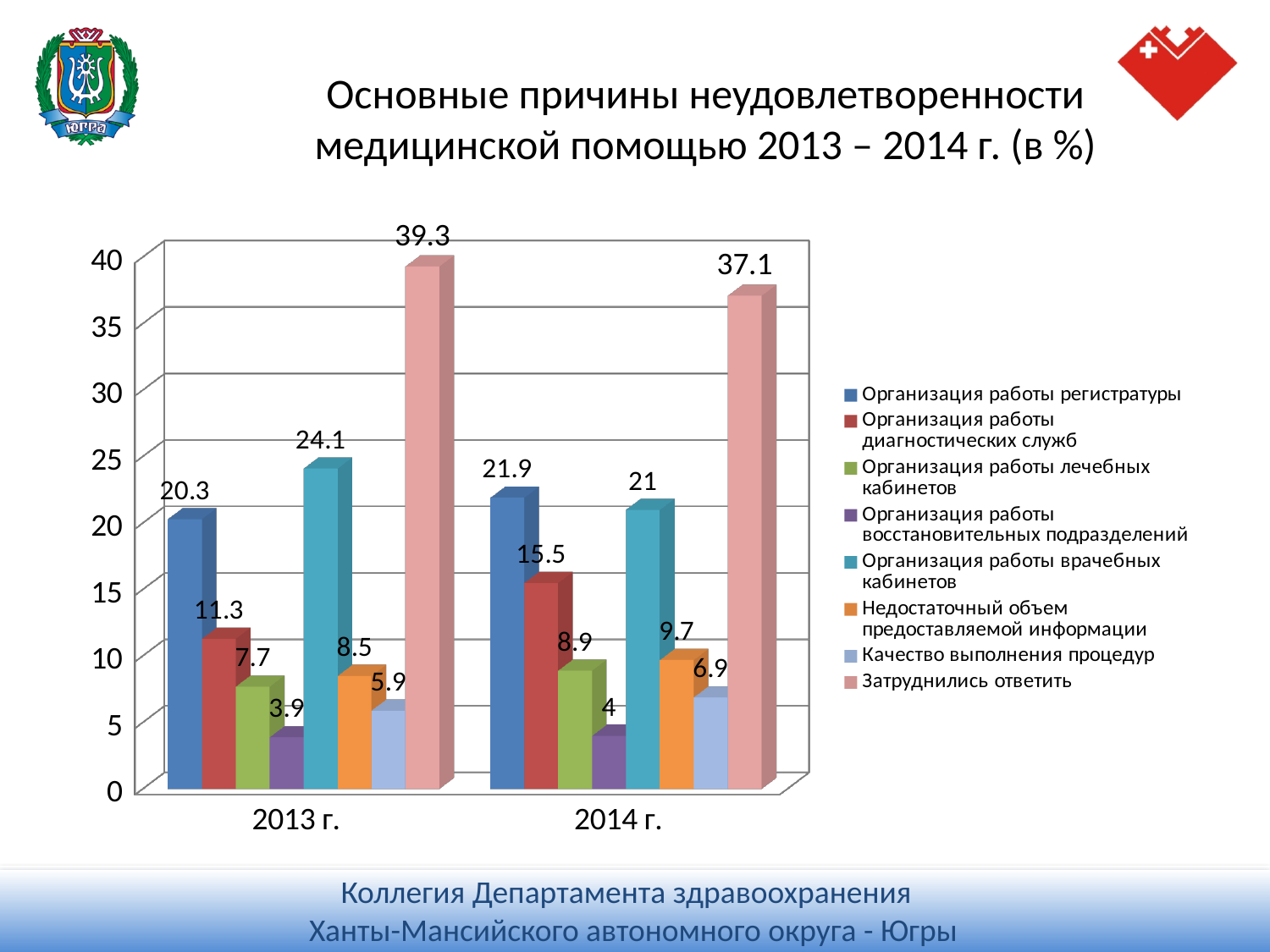

# Основные причины неудовлетворенности медицинской помощью 2013 – 2014 г. (в %)

[unsupported chart]